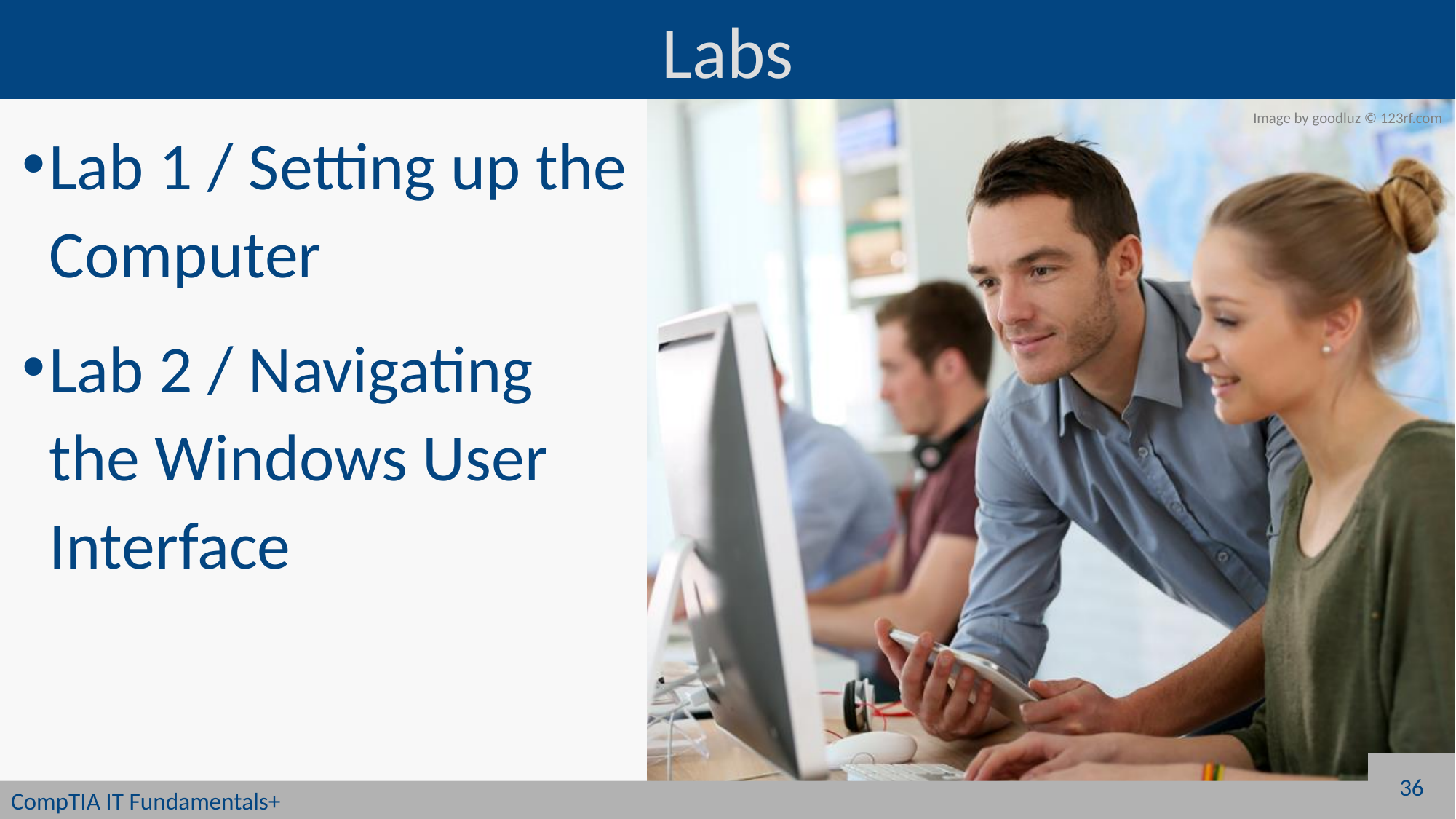

Lab 1 / Setting up the Computer
Lab 2 / Navigating the Windows User Interface
36
CompTIA IT Fundamentals+